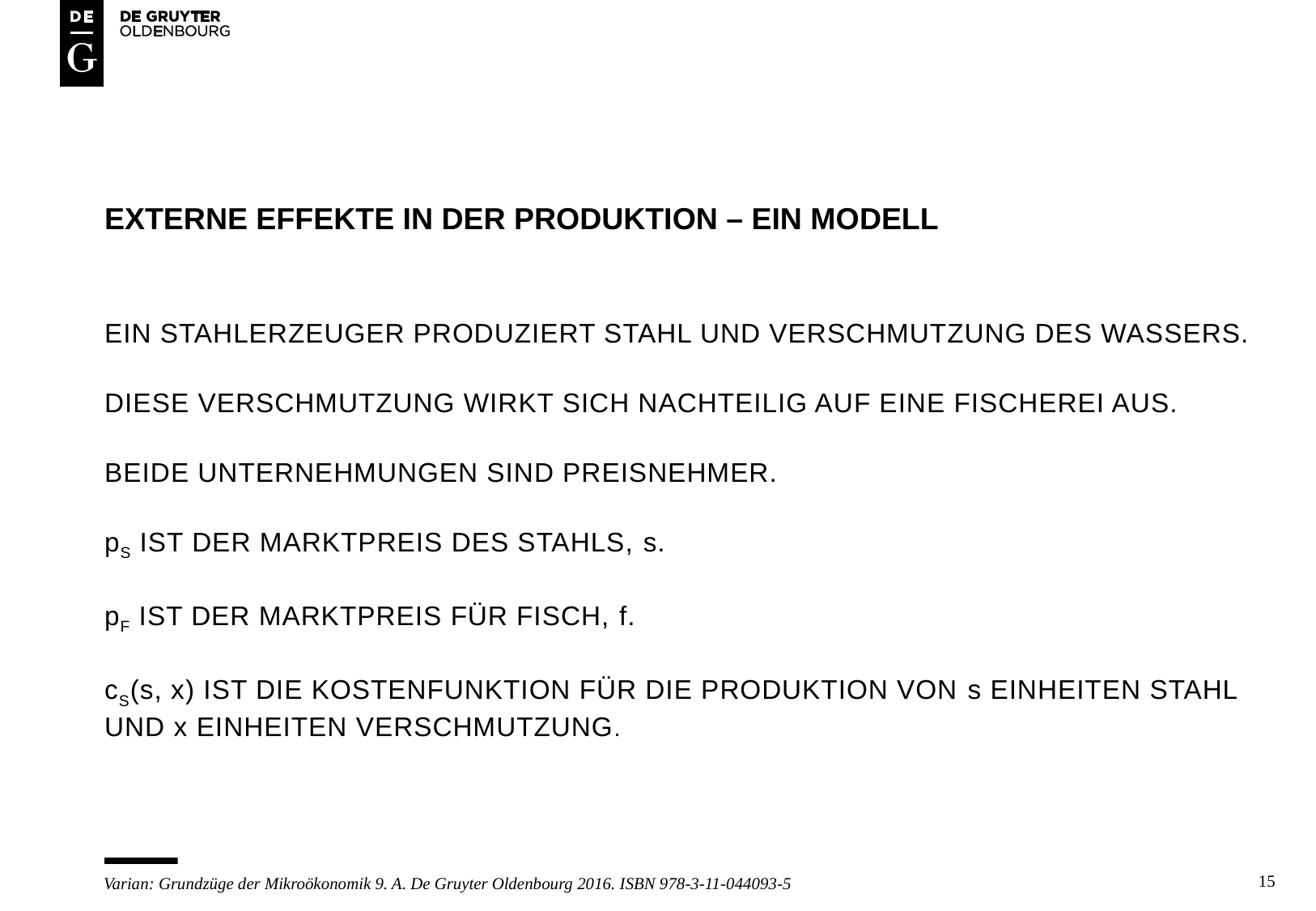

# Externe effekte in der produktion – ein modell
Ein stahlerzeuger produziert stahl und verschmutzung des wassers.
Diese verschmutzung wirkt sich nachteilig auf eine fischerei aus.
Beide unternehmungen sind preisnehmer.
ps ist der marktpreis des stahls, s.
pf ist der marktpreis für fisch, f.
cS(s, x) ist die kostenfunktion für die produktion von s einheiten stahl und x einheiten verschmutzung.
15
Varian: Grundzüge der Mikroökonomik 9. A. De Gruyter Oldenbourg 2016. ISBN 978-3-11-044093-5